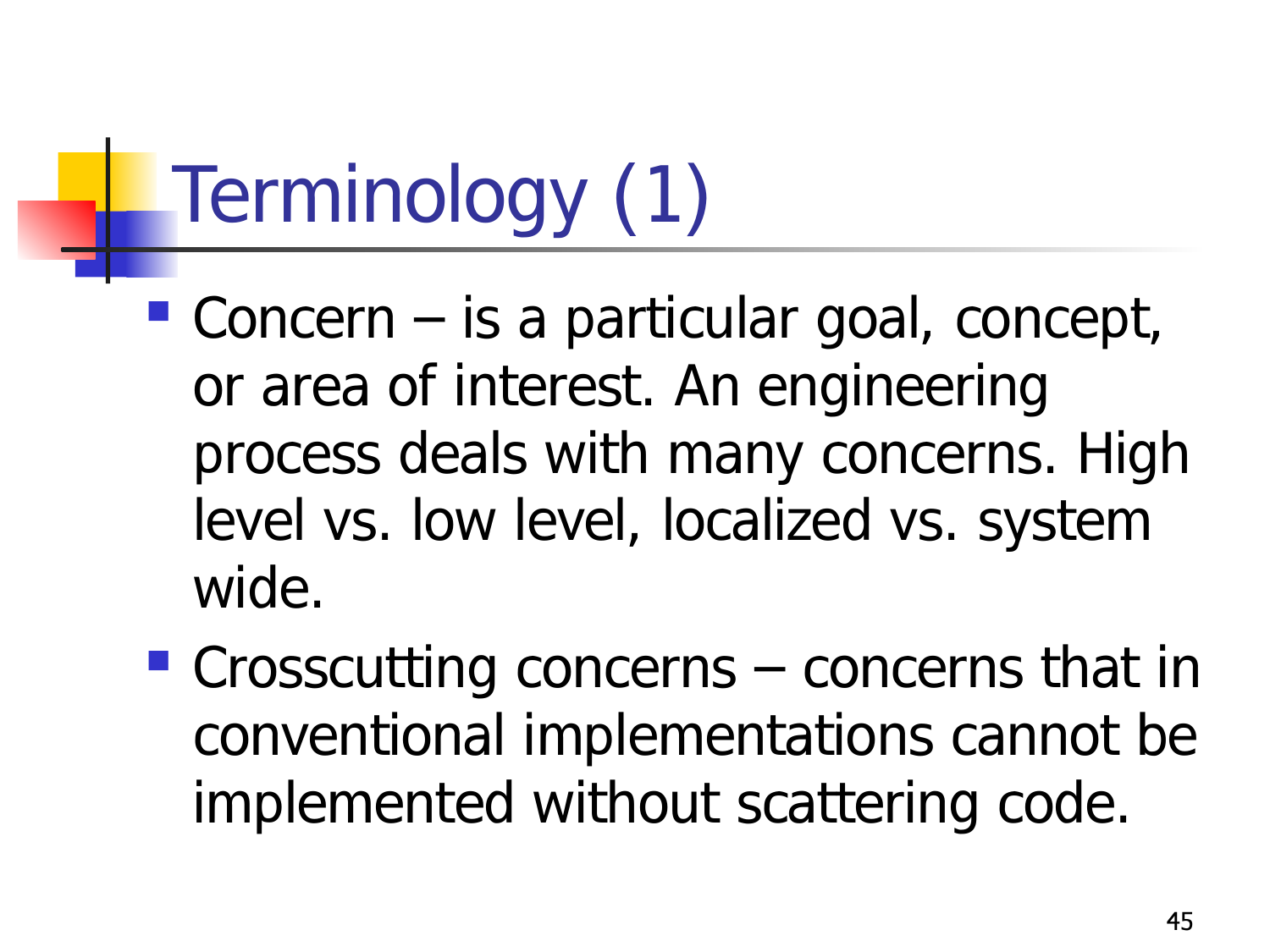

# Terminology (1)
Concern – is a particular goal, concept, or area of interest. An engineering process deals with many concerns. High level vs. low level, localized vs. system wide.
Crosscutting concerns – concerns that in conventional implementations cannot be implemented without scattering code.
45